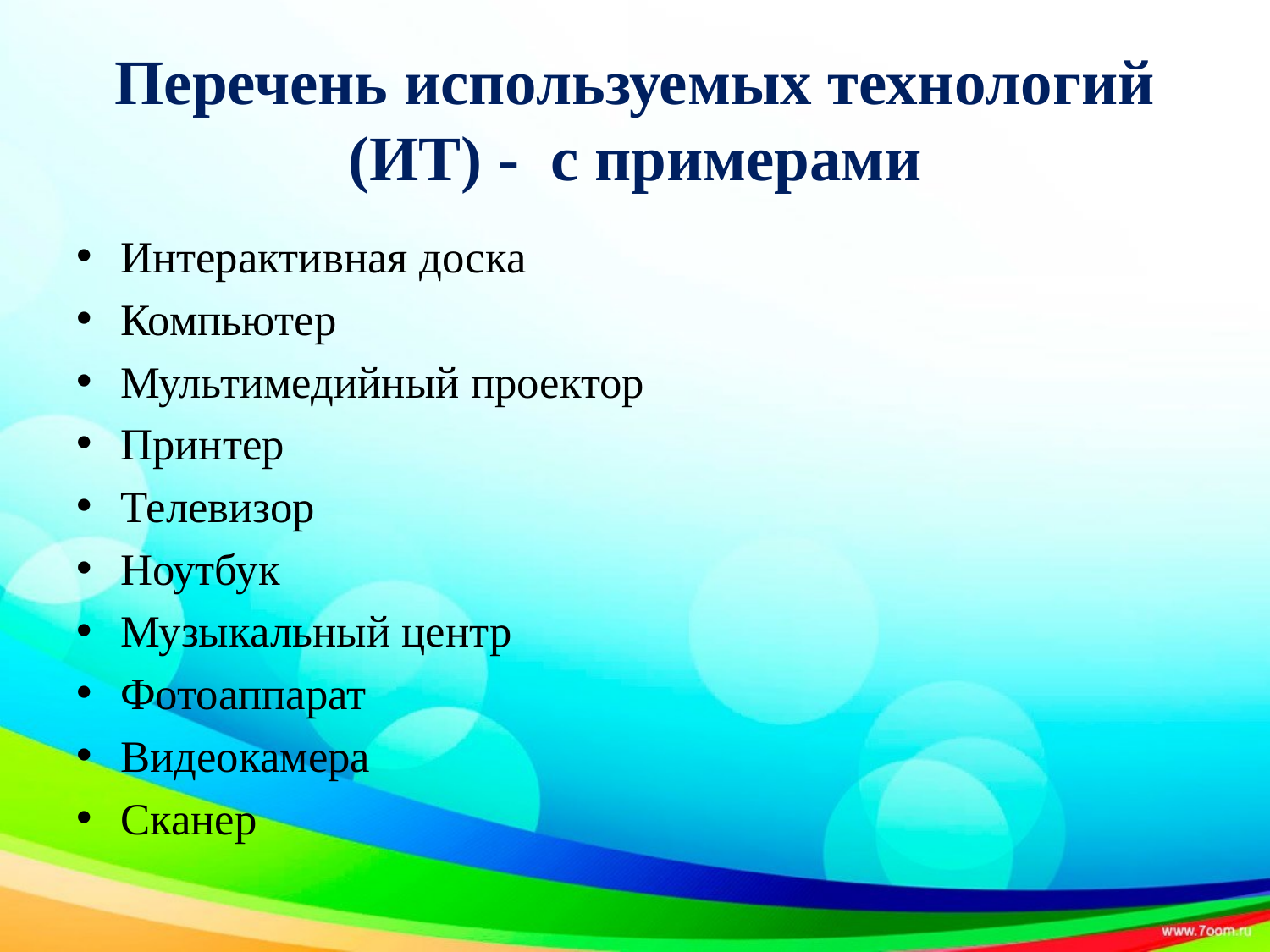

# Перечень используемых технологий (ИТ) -  с примерами
Интерактивная доска
Компьютер
Мультимедийный проектор
Принтер
Телевизор
Ноутбук
Музыкальный центр
Фотоаппарат
Видеокамера
Сканер